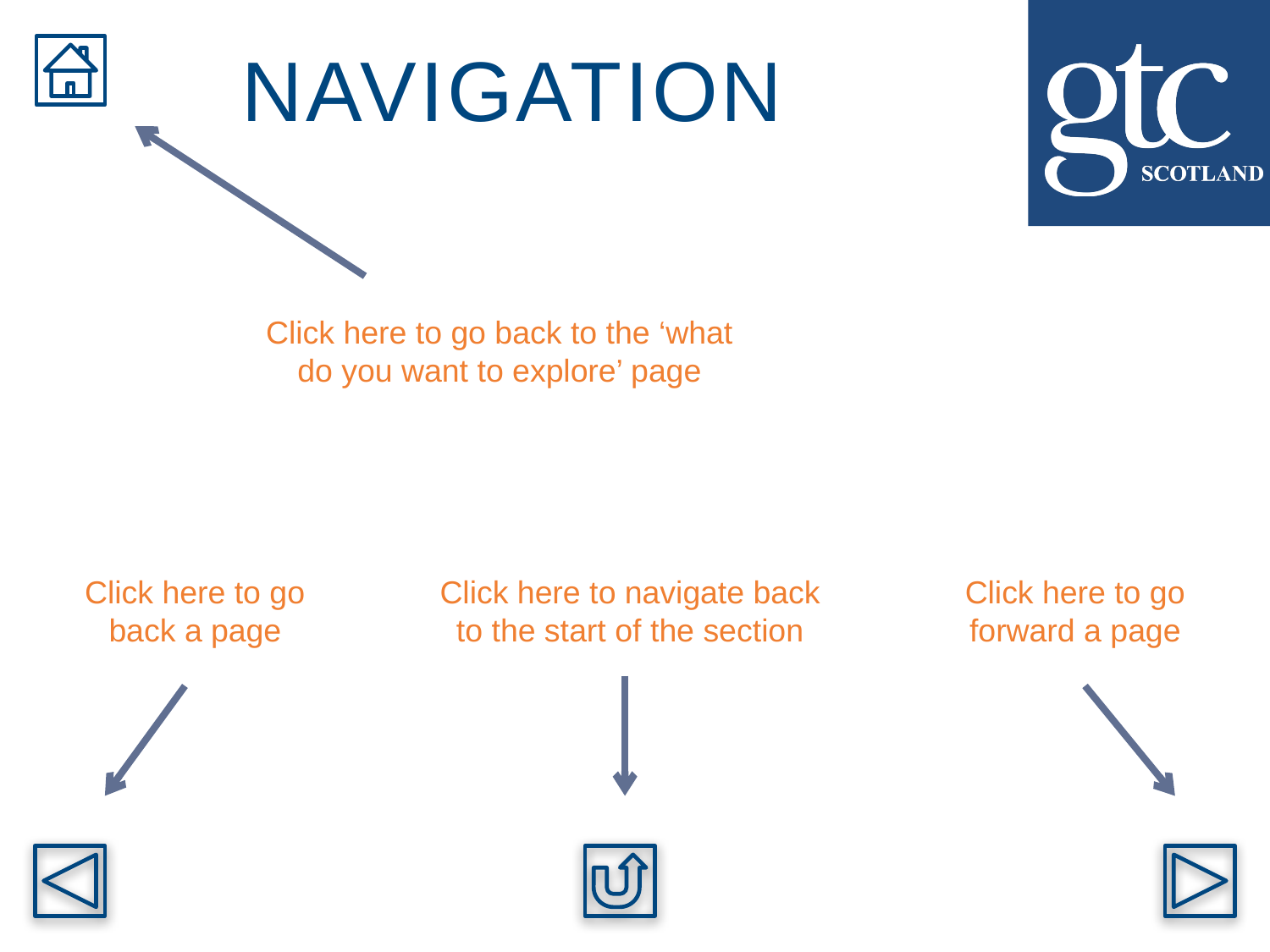

NAVIGATION

Click here to go back to the ‘what do you want to explore’ page
Click here to go back a page
Click here to navigate back to the start of the section
Click here to go forward a page